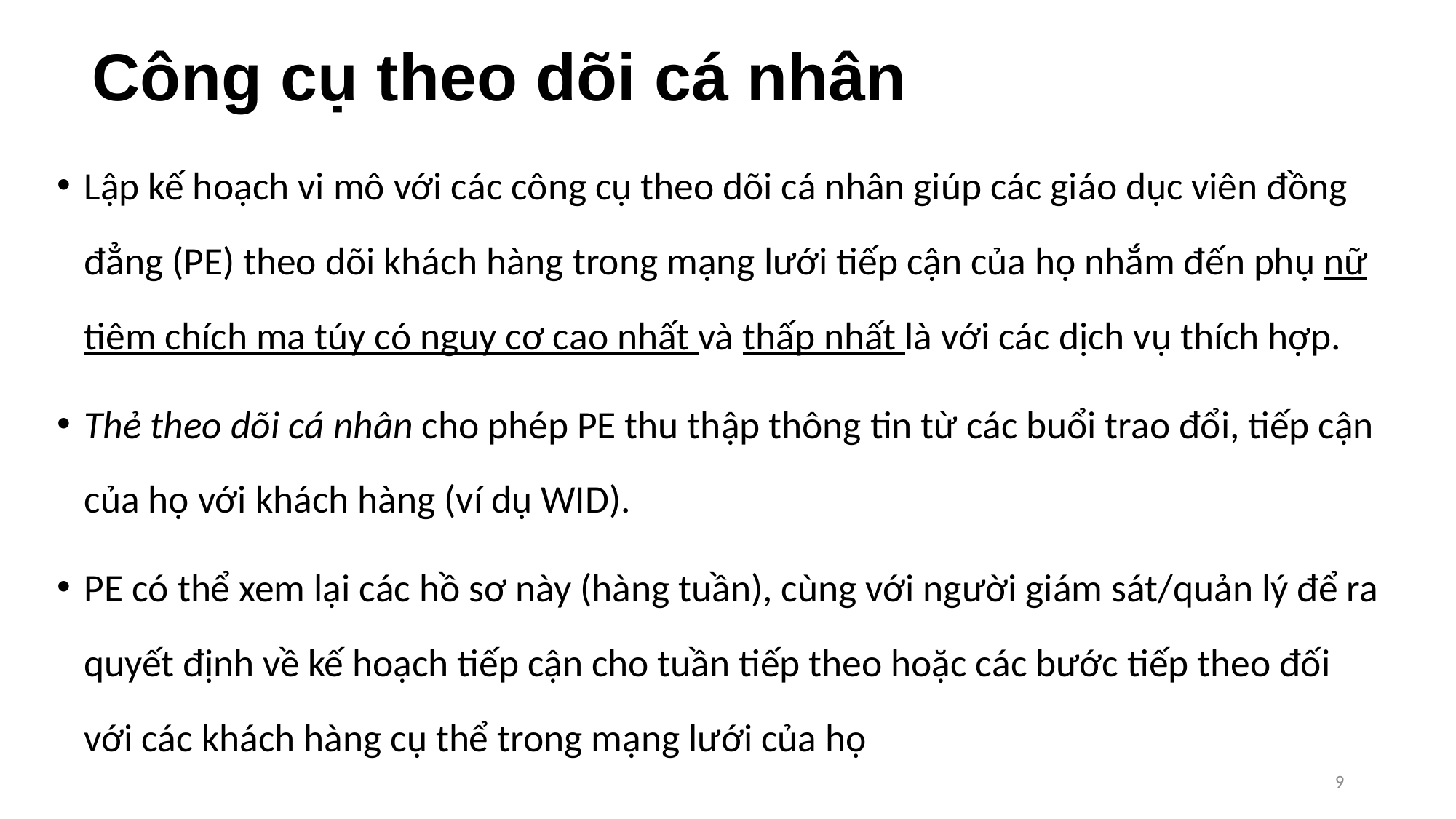

# Công cụ theo dõi cá nhân
Lập kế hoạch vi mô với các công cụ theo dõi cá nhân giúp các giáo dục viên đồng đẳng (PE) theo dõi khách hàng trong mạng lưới tiếp cận của họ nhắm đến phụ nữ tiêm chích ma túy có nguy cơ cao nhất và thấp nhất là với các dịch vụ thích hợp.
Thẻ theo dõi cá nhân cho phép PE thu thập thông tin từ các buổi trao đổi, tiếp cận của họ với khách hàng (ví dụ WID).
PE có thể xem lại các hồ sơ này (hàng tuần), cùng với người giám sát/quản lý để ra quyết định về kế hoạch tiếp cận cho tuần tiếp theo hoặc các bước tiếp theo đối với các khách hàng cụ thể trong mạng lưới của họ
9